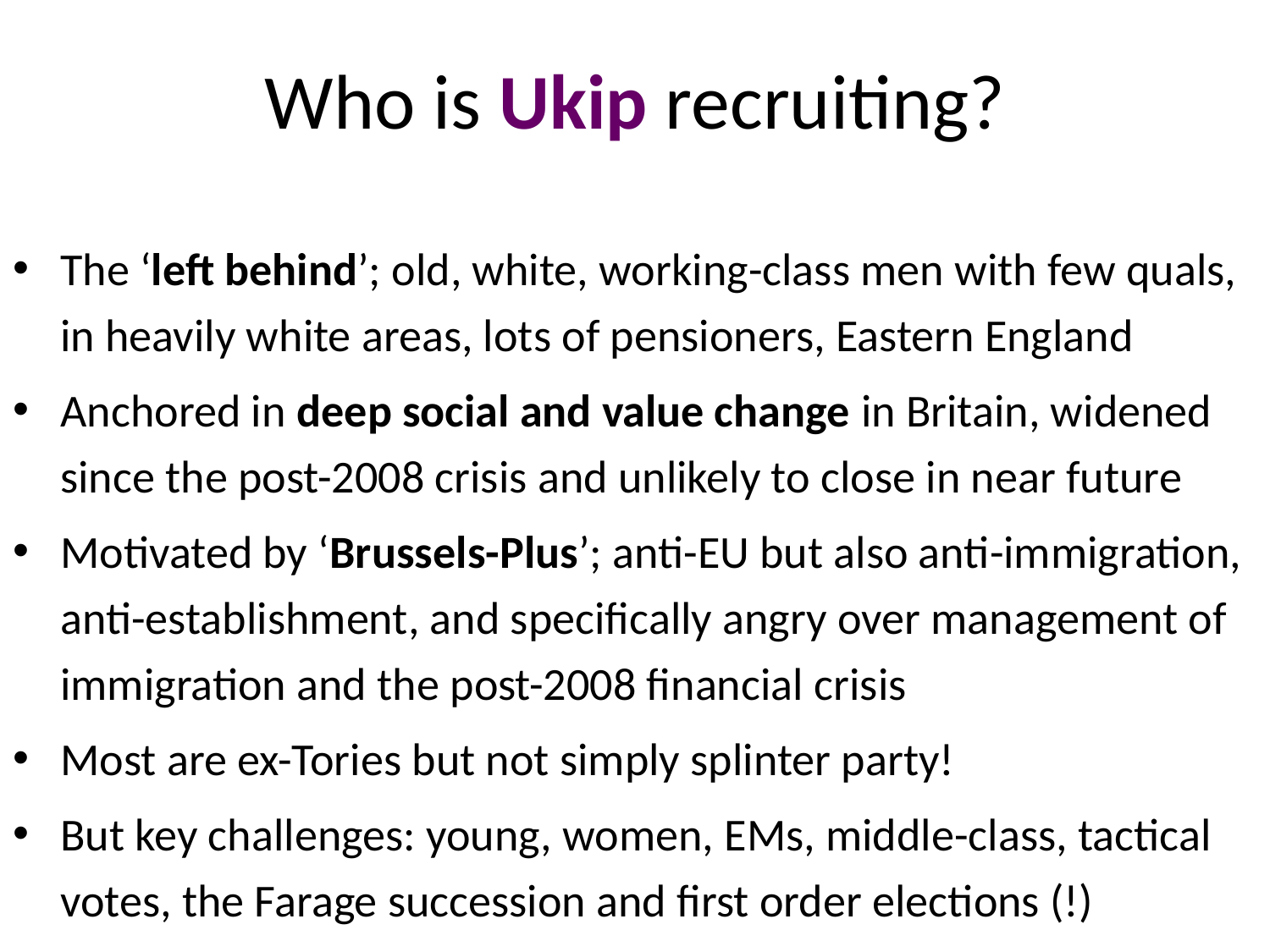

# Who is Ukip recruiting?
The ‘left behind’; old, white, working-class men with few quals, in heavily white areas, lots of pensioners, Eastern England
Anchored in deep social and value change in Britain, widened since the post-2008 crisis and unlikely to close in near future
Motivated by ‘Brussels-Plus’; anti-EU but also anti-immigration, anti-establishment, and specifically angry over management of immigration and the post-2008 financial crisis
Most are ex-Tories but not simply splinter party!
But key challenges: young, women, EMs, middle-class, tactical votes, the Farage succession and first order elections (!)